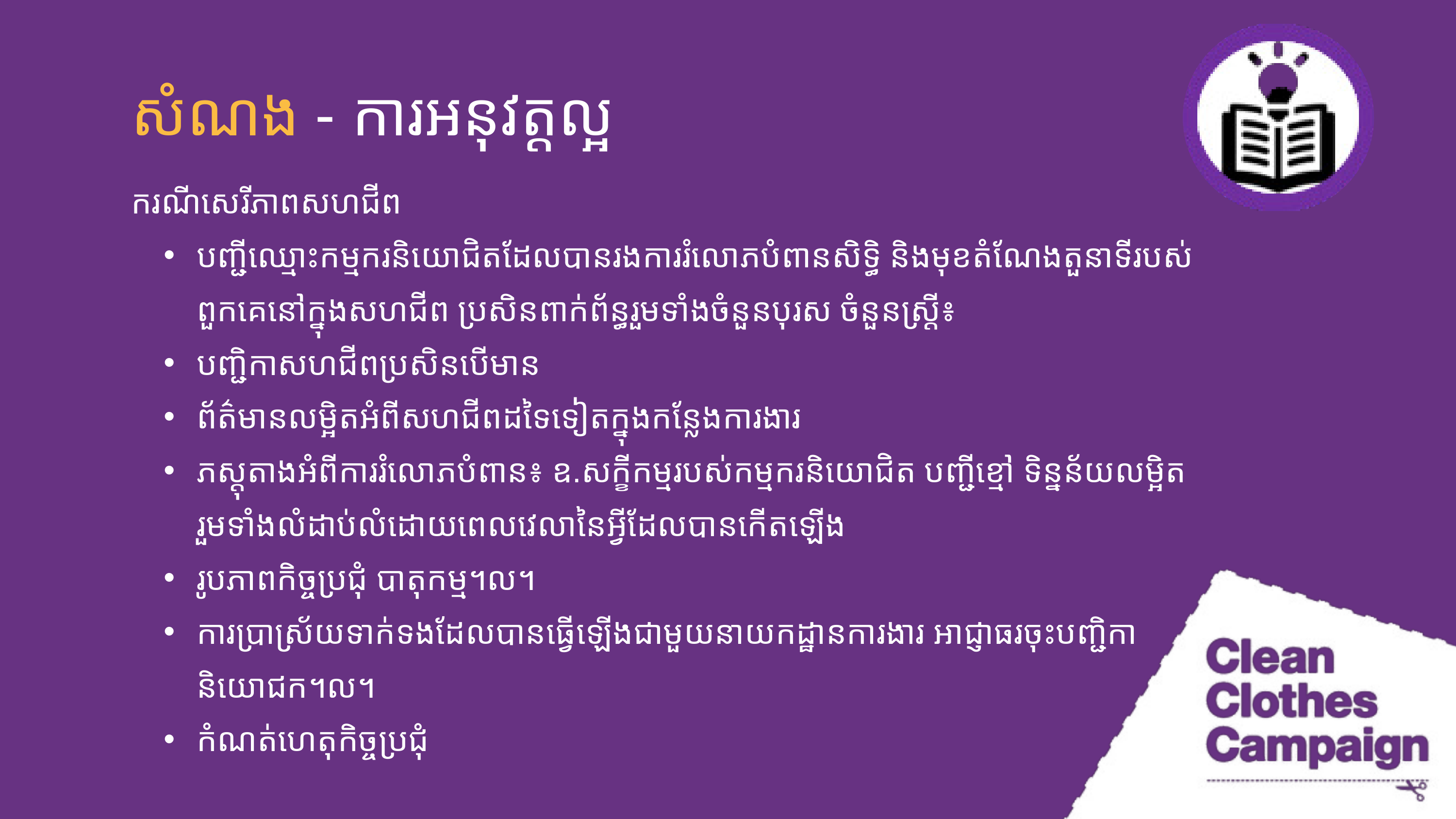

សំណង - ការអនុវត្តល្អ
ករណី​សេរីភាព​សហជីព
បញ្ជីឈ្មោះកម្មករនិយោជិត​ដែលបានរង​ការ​​រំលោភបំពានសិទ្ធិ និងមុខ​តំណែង​តួនាទី​របស់​ពួកគេ​នៅក្នុងសហជីព​ ប្រសិនពាក់ព័ន្ធ​រួមទាំង​ចំនួន​បុរស ចំនួន​ស្ត្រី៖
បញ្ជិកាសហជីព​ប្រសិនបើមាន​
ព័ត៌មាន​​​លម្អិត​អំពីសហជីពដទៃទៀត​ក្នុងកន្លែងការងារ
ភស្តុតាង​អំពី​ការរំលោភបំពាន​៖ ឧ.សក្ខីកម្ម​របស់​កម្មករនិយោជិត បញ្ជីខ្មៅ​ ទិន្នន័យលម្អិត​រួមទាំង​លំដាប់លំដោយពេលវេលា​នៃអ្វី​ដែលបានកើតឡើង​
រូបភាពកិច្ច​ប្រជុំ​ បាតុកម្ម។ល។
ការប្រាស្រ័យទាក់​ទង​​ដែលបាន​ធ្វើឡើង​ជាមួយ​នាយកដ្ឋានការងារ​ អាជ្ញាធរចុះបញ្ជិកា និយោជក។ល។
កំណត់ហេតុ​កិច្ច​ប្រជុំ​